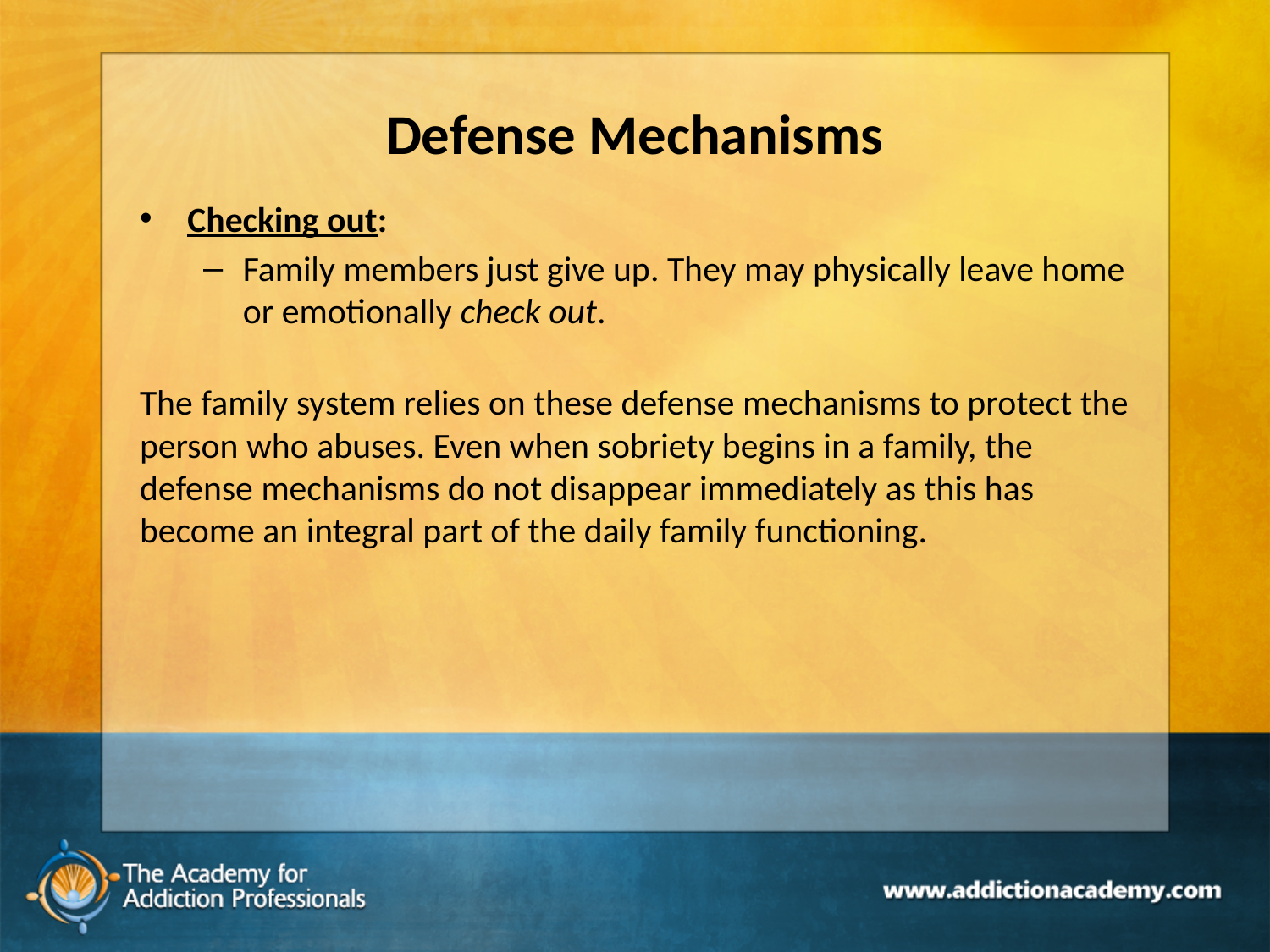

# Defense Mechanisms
Checking out:
Family members just give up. They may physically leave home or emotionally check out.
The family system relies on these defense mechanisms to protect the person who abuses. Even when sobriety begins in a family, the defense mechanisms do not disappear immediately as this has become an integral part of the daily family functioning.